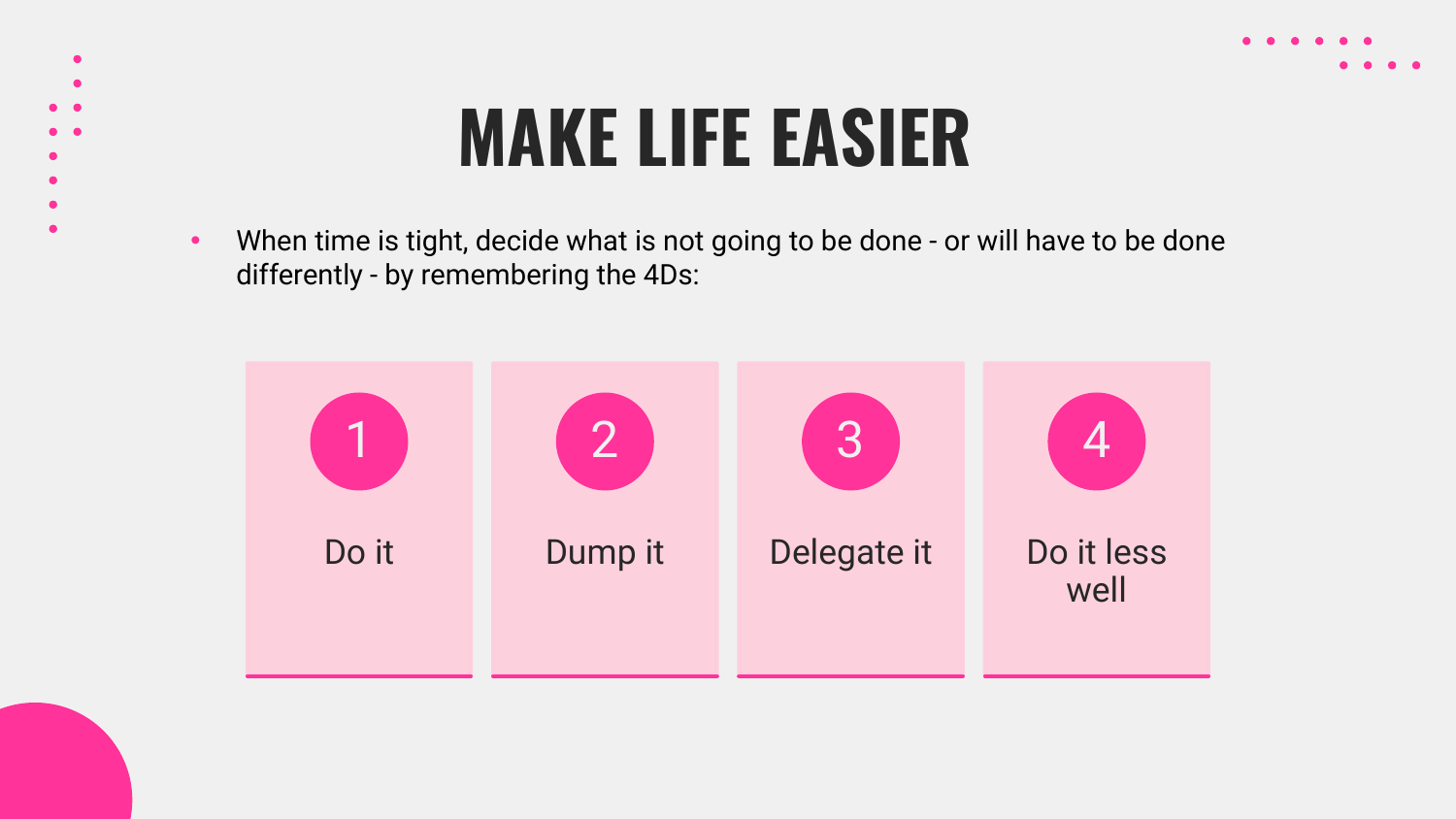

# MAKE LIFE EASIER
When time is tight, decide what is not going to be done - or will have to be done differently - by remembering the 4Ds:
Do it
1
Dump it
2
Delegate it
3
Do it less well
4
LEVEL 2 QUALIFICATION
Including Maths and English.